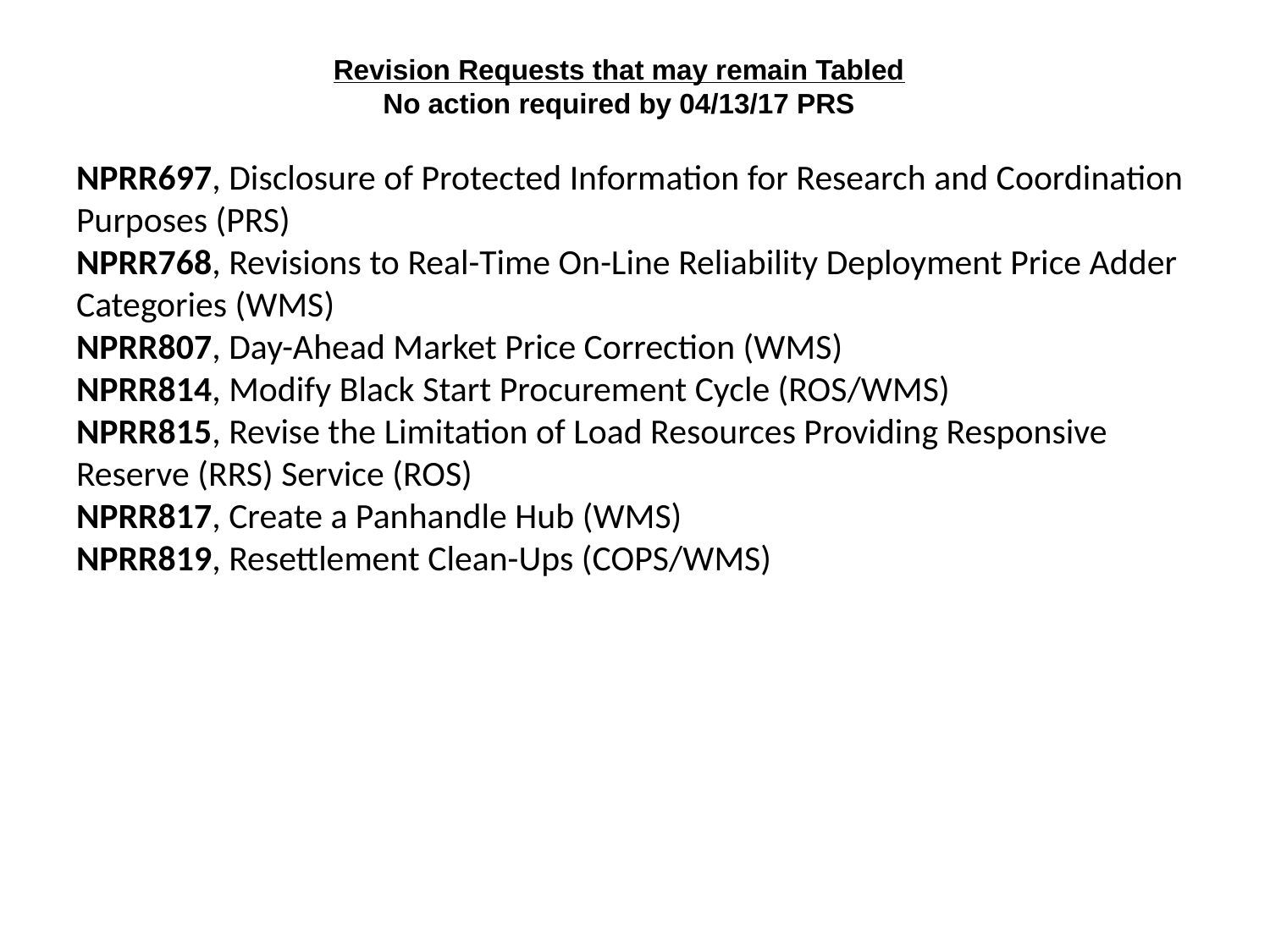

# Revision Requests that may remain Tabled No action required by 04/13/17 PRS

NPRR697, Disclosure of Protected Information for Research and Coordination Purposes (PRS)
NPRR768, Revisions to Real-Time On-Line Reliability Deployment Price Adder Categories (WMS)
NPRR807, Day-Ahead Market Price Correction (WMS)
NPRR814, Modify Black Start Procurement Cycle (ROS/WMS)
NPRR815, Revise the Limitation of Load Resources Providing Responsive Reserve (RRS) Service (ROS)
NPRR817, Create a Panhandle Hub (WMS)
NPRR819, Resettlement Clean-Ups (COPS/WMS)